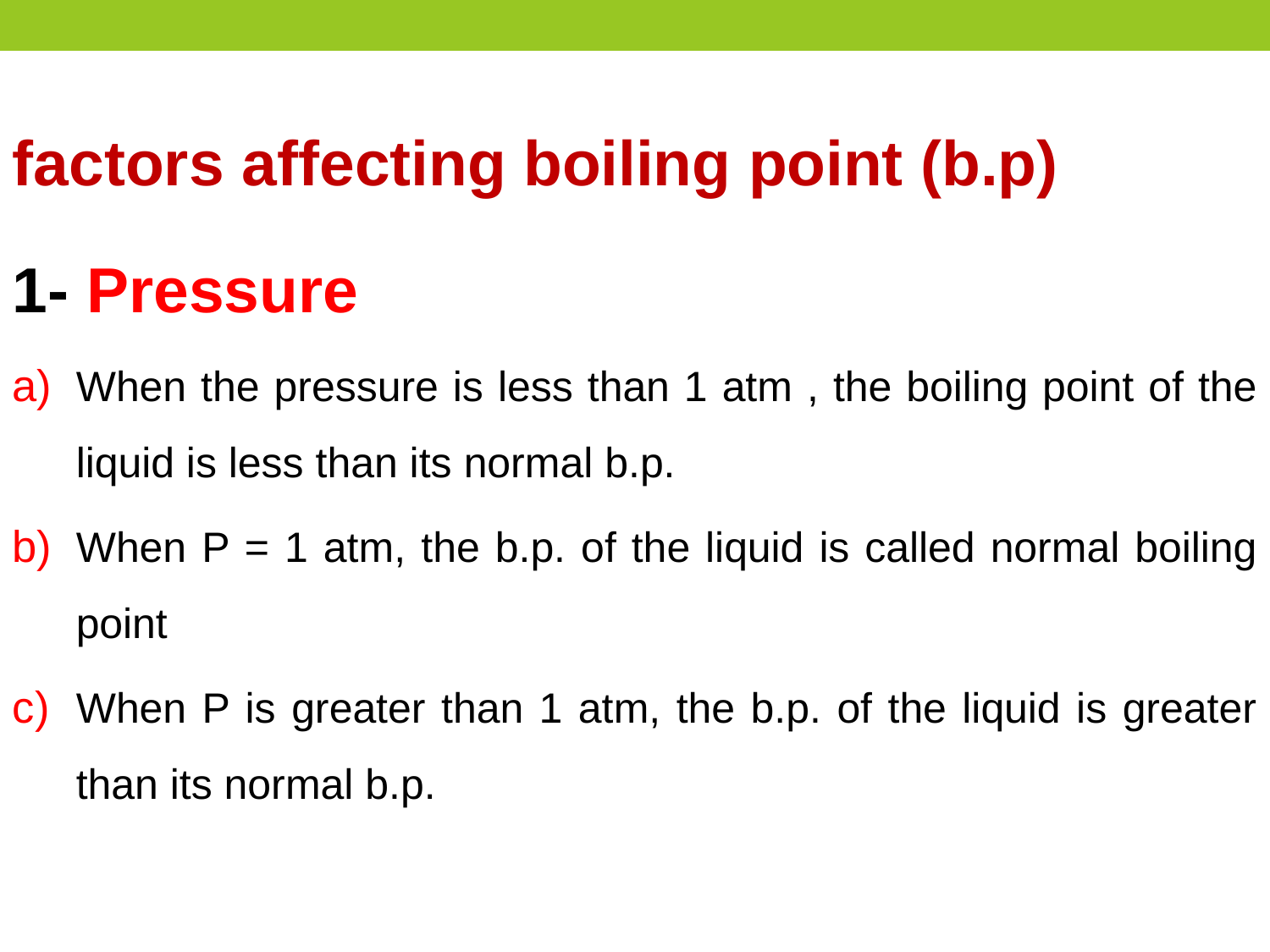

factors affecting boiling point (b.p)
1- Pressure
When the pressure is less than 1 atm , the boiling point of the liquid is less than its normal b.p.
When P = 1 atm, the b.p. of the liquid is called normal boiling point
When P is greater than 1 atm, the b.p. of the liquid is greater than its normal b.p.